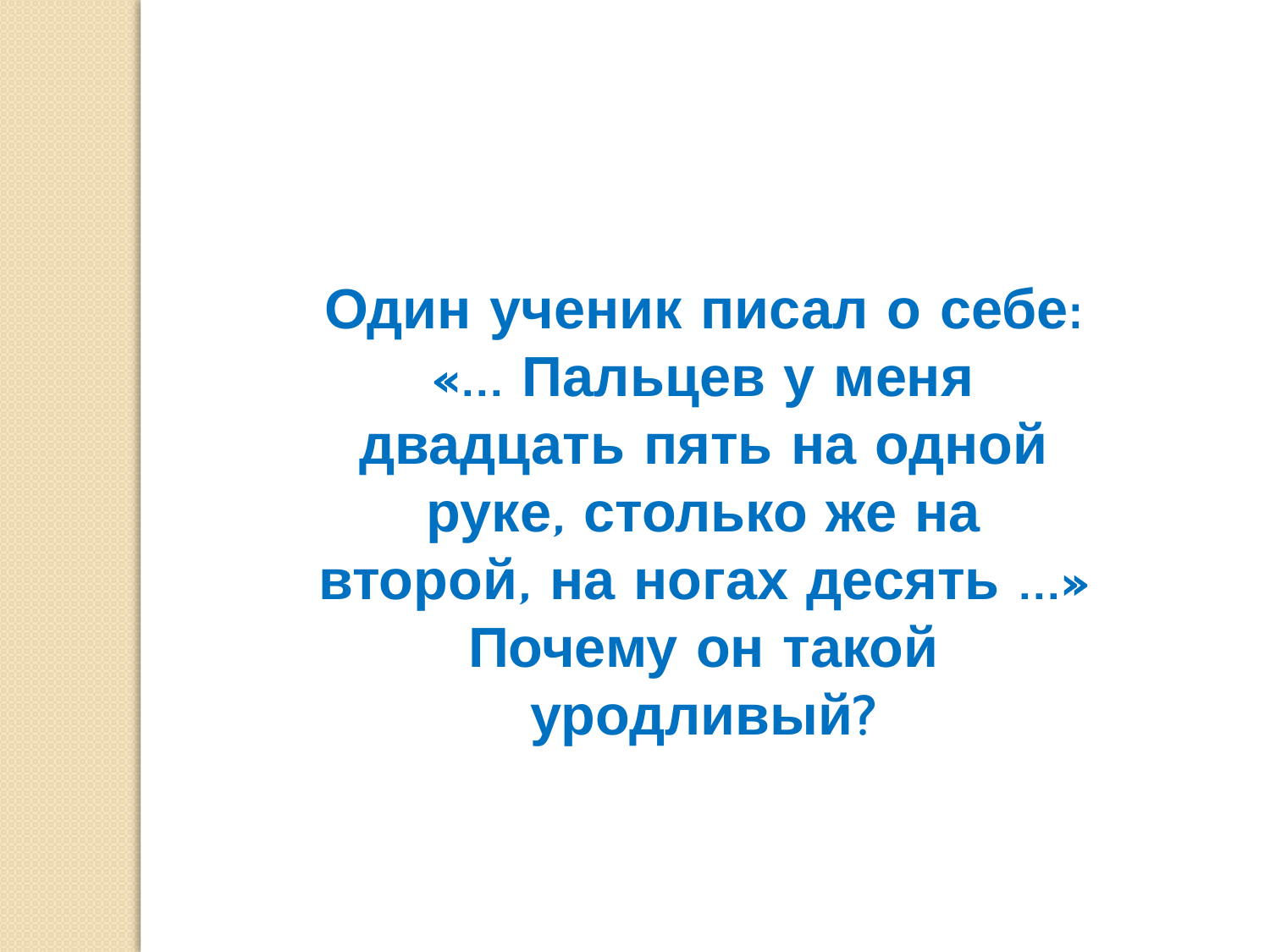

Один ученик писал о себе: «... Пальцев у меня двадцать пять на одной руке, столько же на второй, на ногах десять ...» Почему он такой уродливый?